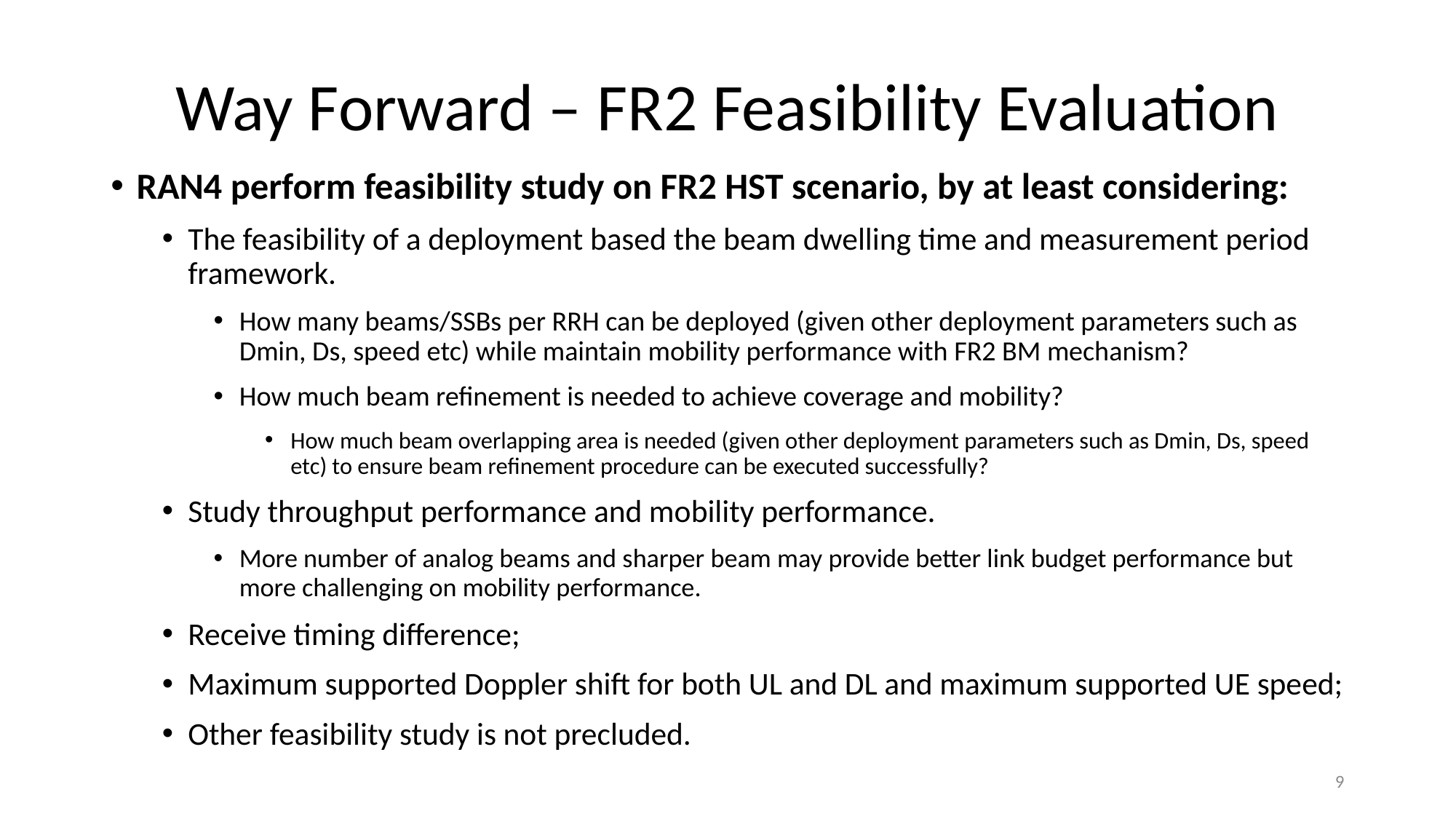

# Way Forward – FR2 Feasibility Evaluation
RAN4 perform feasibility study on FR2 HST scenario, by at least considering:
The feasibility of a deployment based the beam dwelling time and measurement period framework.
How many beams/SSBs per RRH can be deployed (given other deployment parameters such as Dmin, Ds, speed etc) while maintain mobility performance with FR2 BM mechanism?
How much beam refinement is needed to achieve coverage and mobility?
How much beam overlapping area is needed (given other deployment parameters such as Dmin, Ds, speed etc) to ensure beam refinement procedure can be executed successfully?
Study throughput performance and mobility performance.
More number of analog beams and sharper beam may provide better link budget performance but more challenging on mobility performance.
Receive timing difference;
Maximum supported Doppler shift for both UL and DL and maximum supported UE speed;
Other feasibility study is not precluded.

9